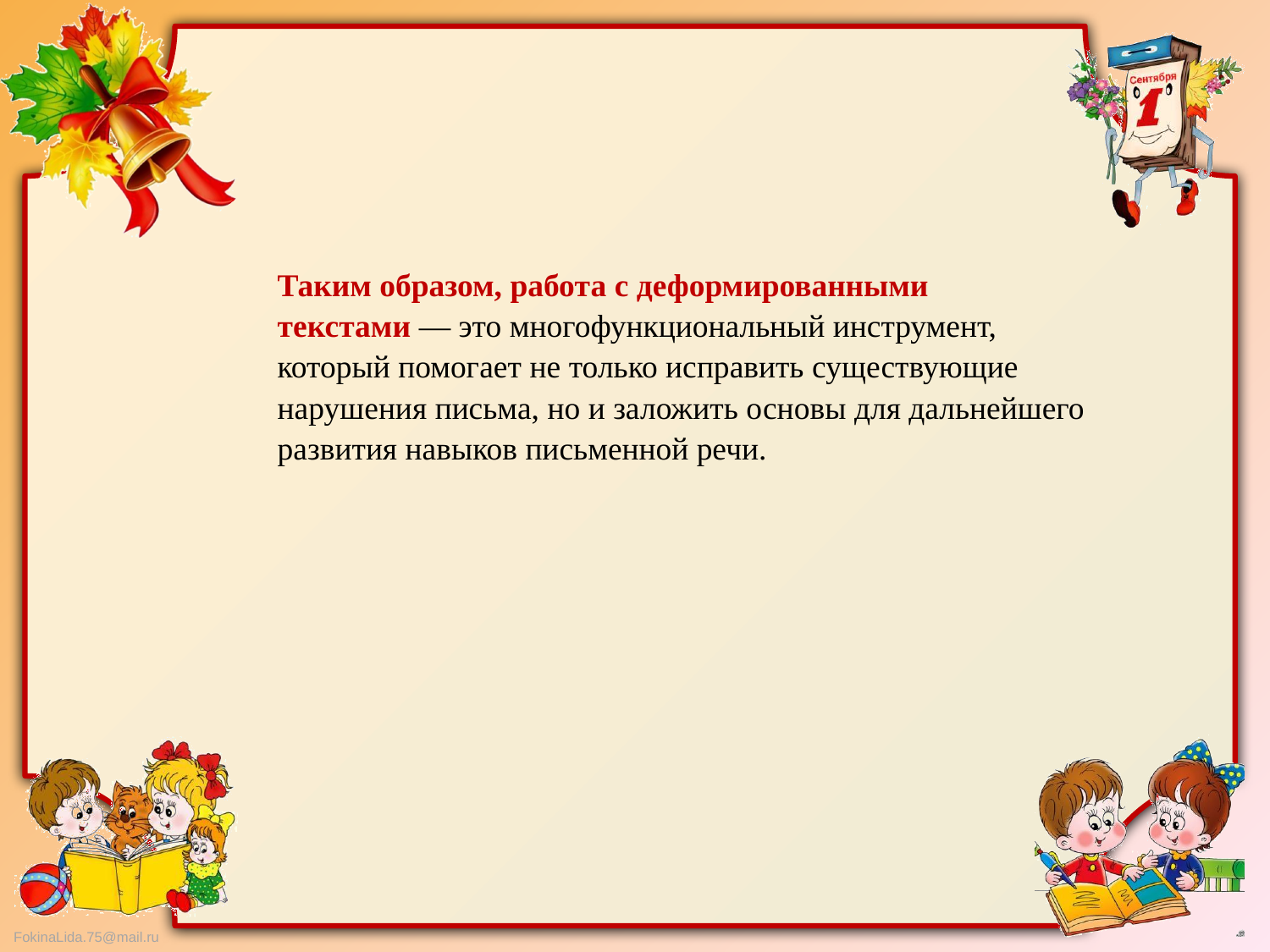

Таким образом, работа с деформированными текстами — это многофункциональный инструмент, который помогает не только исправить существующие нарушения письма, но и заложить основы для дальнейшего развития навыков письменной речи.